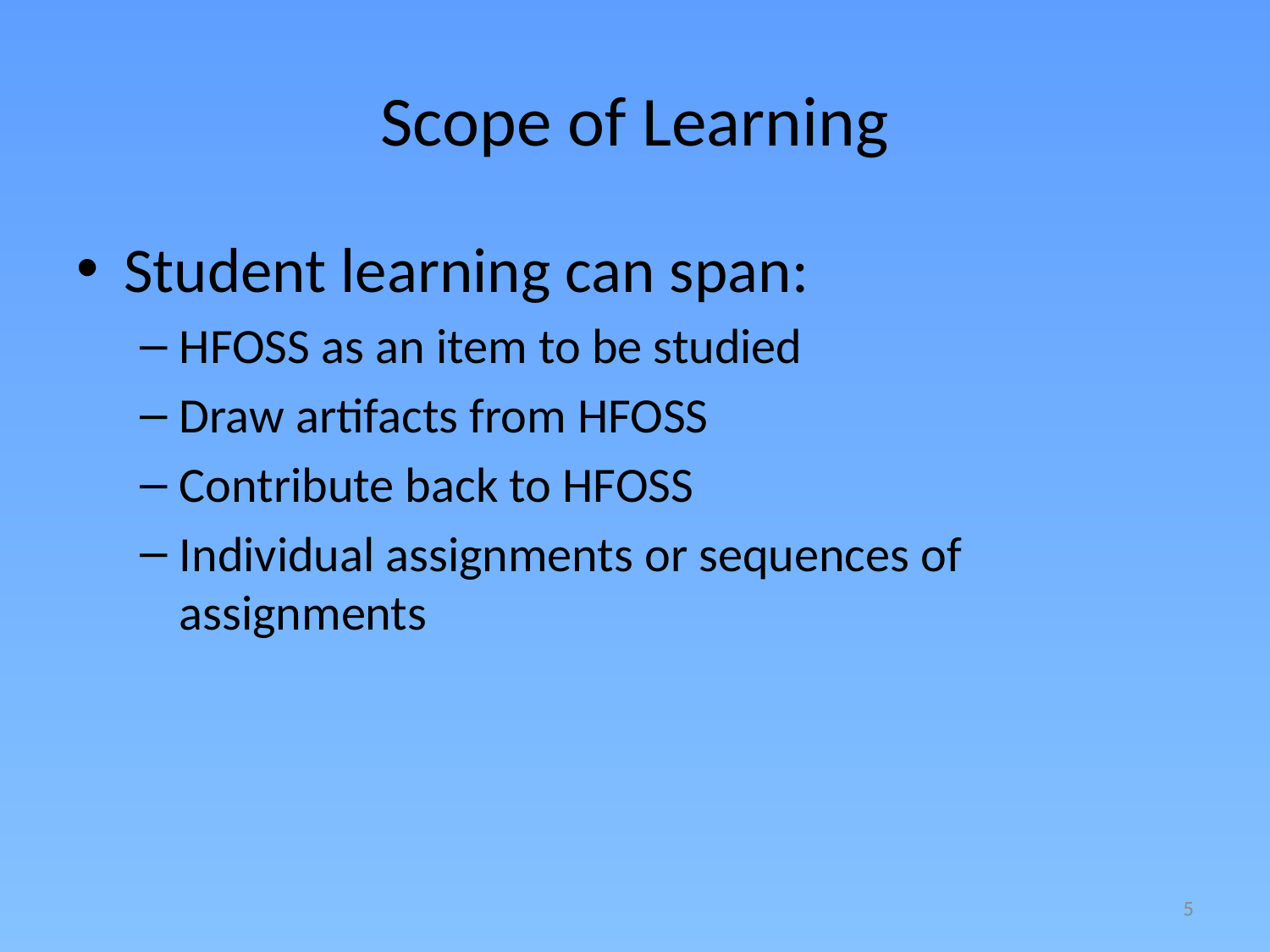

# Scope of Learning
Student learning can span:
HFOSS as an item to be studied
Draw artifacts from HFOSS
Contribute back to HFOSS
Individual assignments or sequences of assignments
5